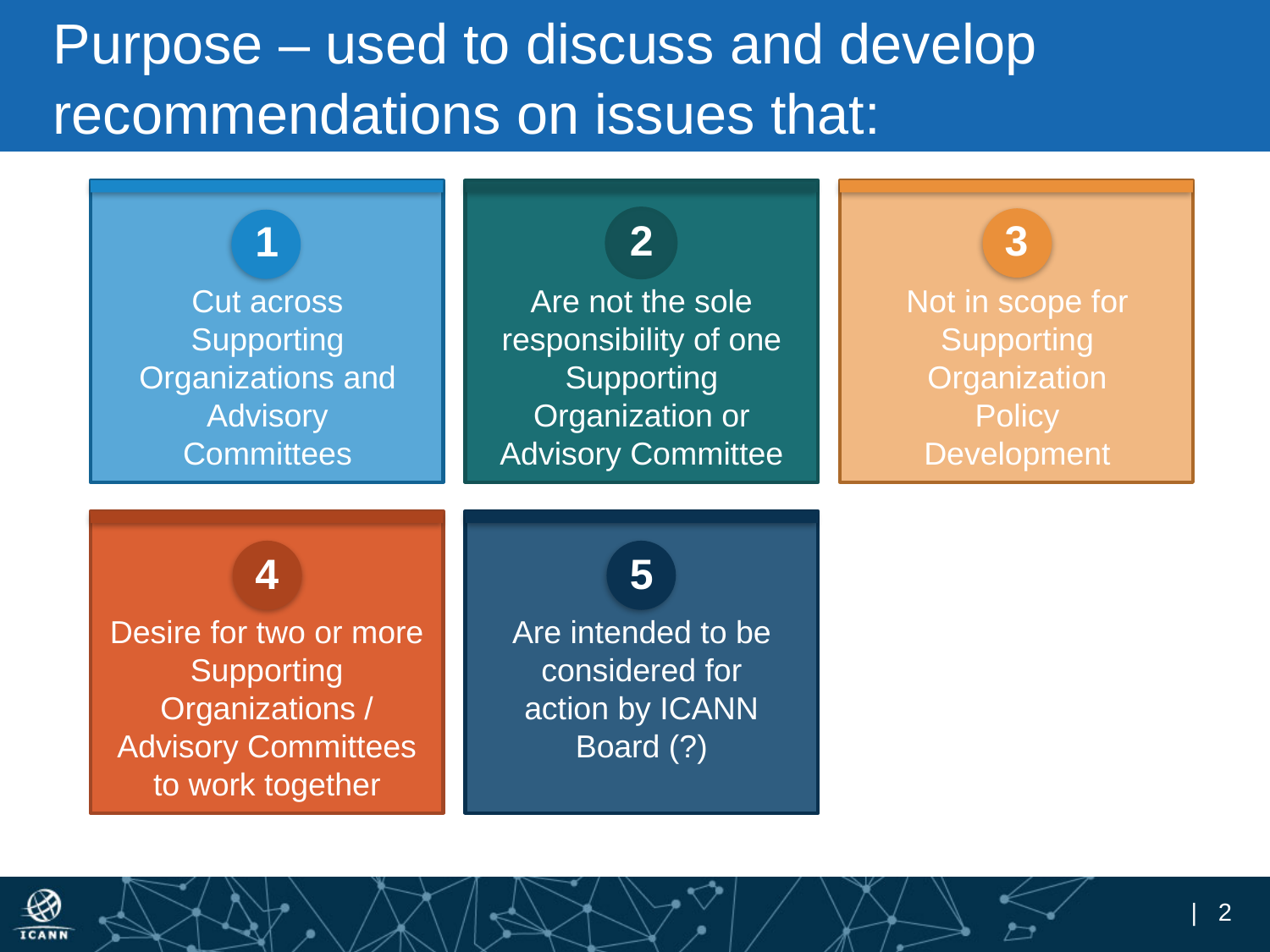

# Purpose – used to discuss and develop recommendations on issues that:

2
3

1

Cut across Supporting Organizations and Advisory Committees
Are not the sole responsibility of one Supporting Organization or Advisory Committee
Not in scope for Supporting Organization Policy Development

4

5

Desire for two or more Supporting Organizations / Advisory Committees to work together
Are intended to be considered for action by ICANN Board (?)
Here’s a place to introduce your sixth agenda item from your talk.